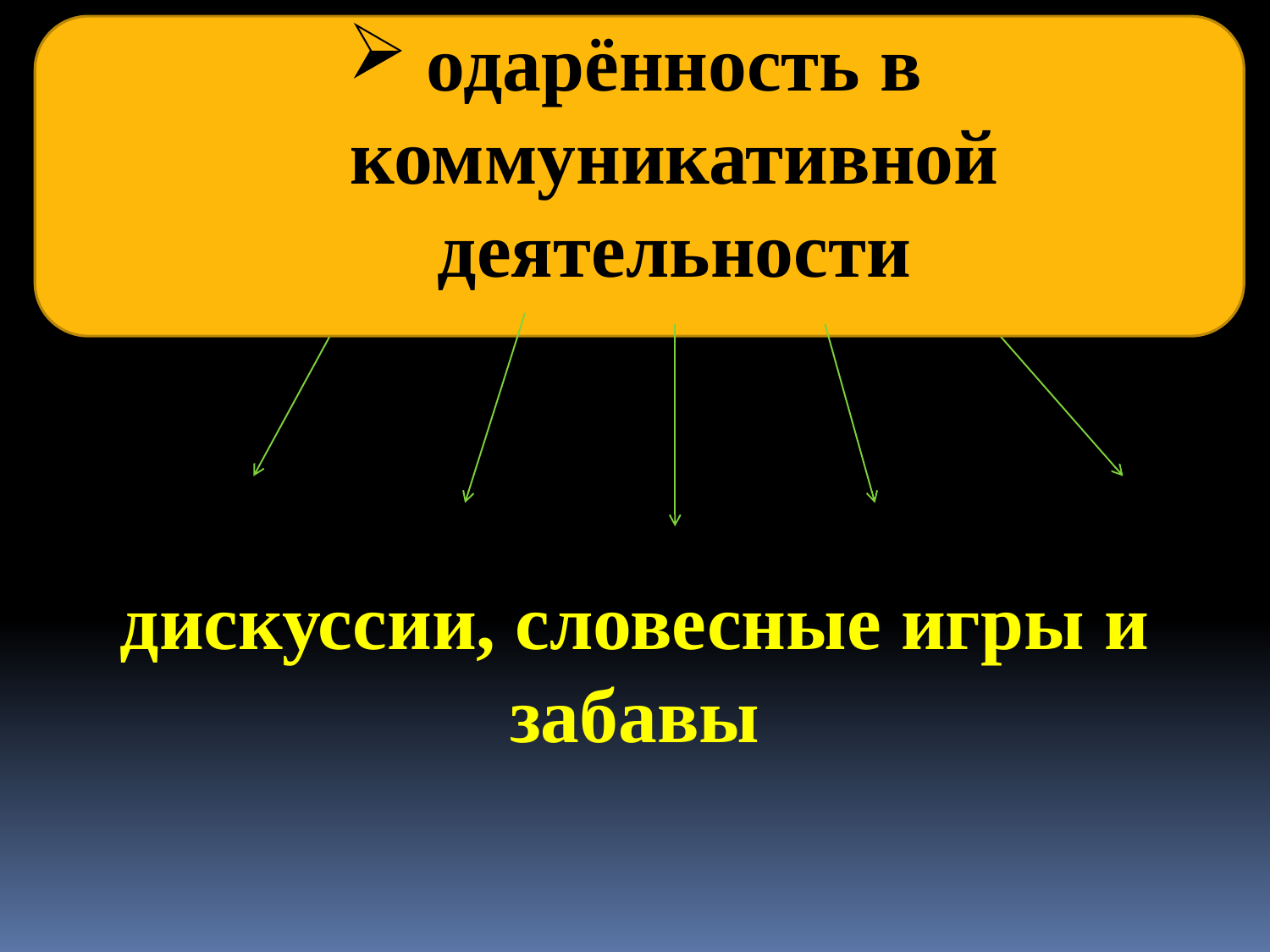

одарённость в коммуникативной деятельности

дискуссии, словесные игры и забавы